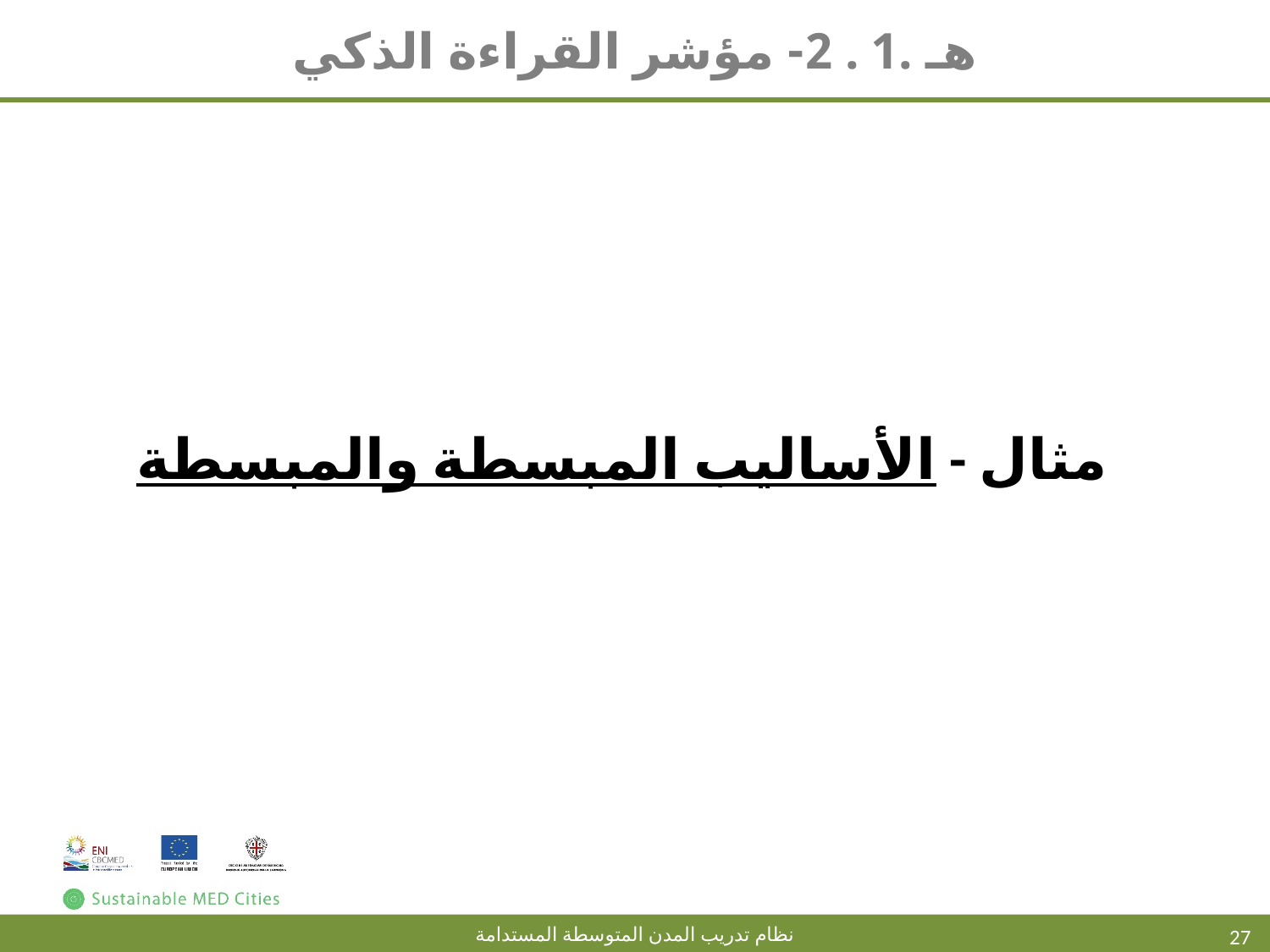

# هـ .1 . 2- مؤشر القراءة الذكي

مثال - الأساليب المبسطة والمبسطة

27